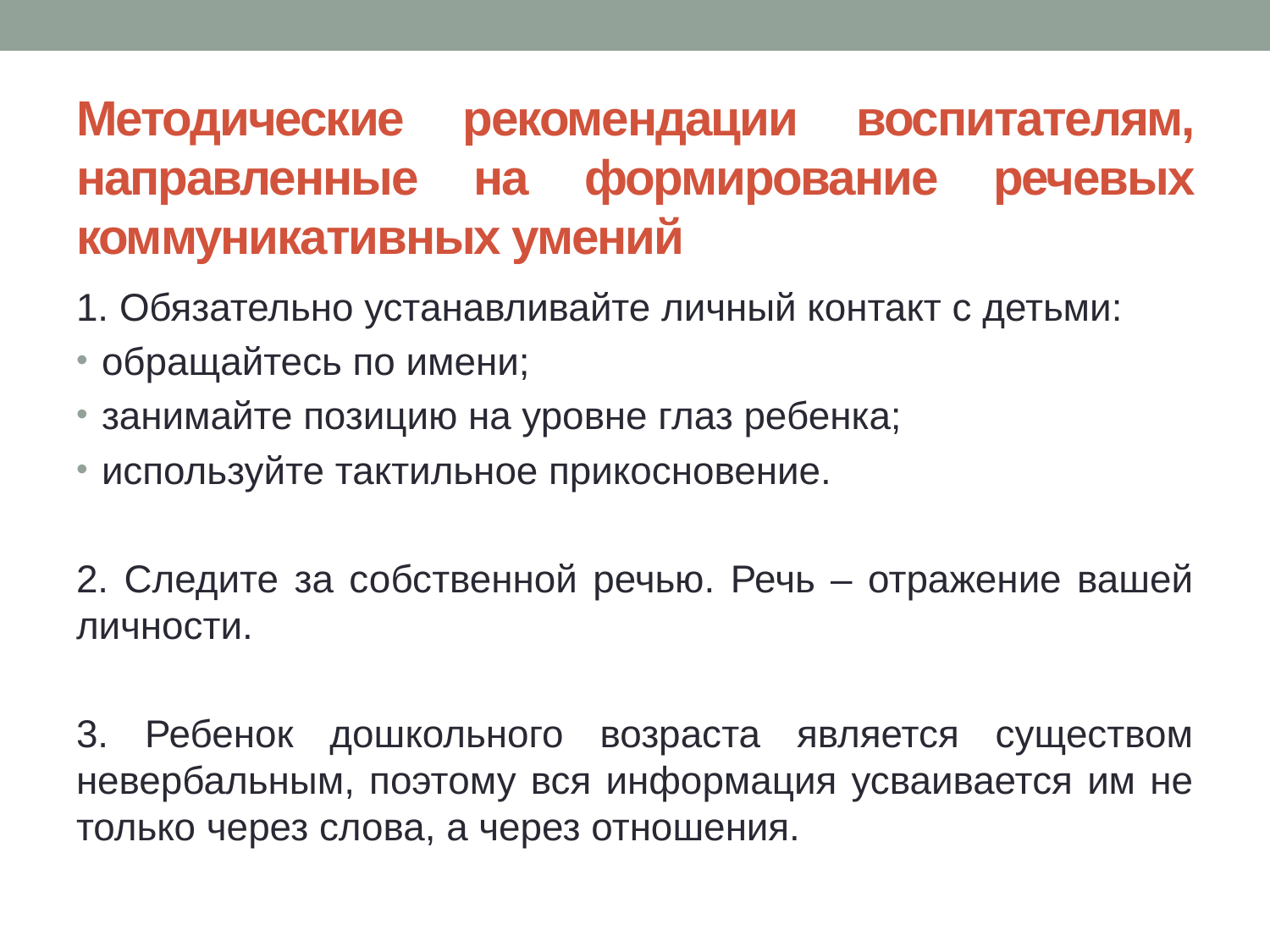

# Методические рекомендации воспитателям, направленные на формирование речевых коммуникативных умений
1. Обязательно устанавливайте личный контакт с детьми:
обращайтесь по имени;
занимайте позицию на уровне глаз ребенка;
используйте тактильное прикосновение.

2. Следите за собственной речью. Речь – отражение вашей личности.

3. Ребенок дошкольного возраста является существом невербальным, поэтому вся информация усваивается им не только через слова, а через отношения.